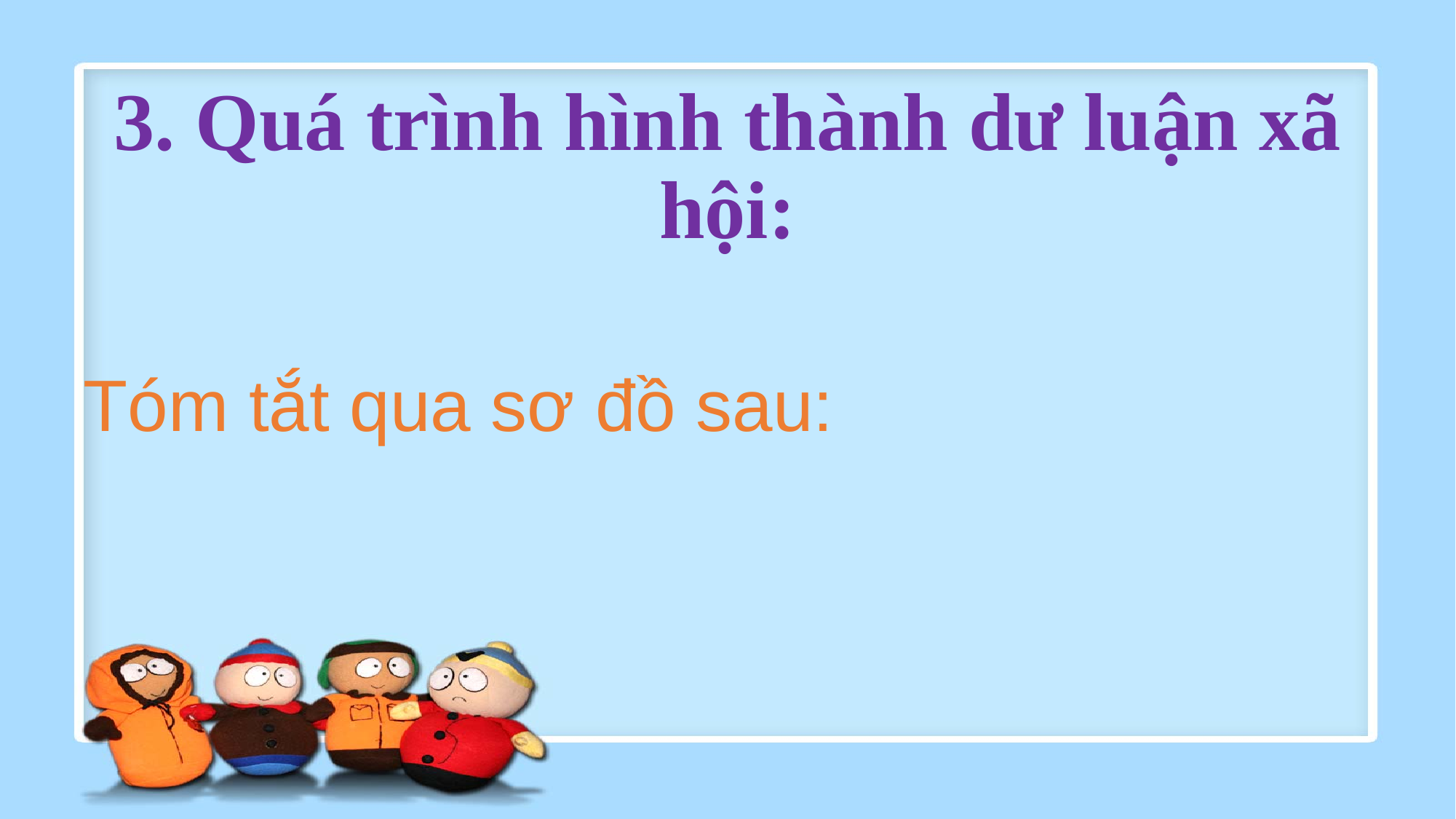

# 3. Quá trình hình thành dư luận xã hội:
Tóm tắt qua sơ đồ sau: